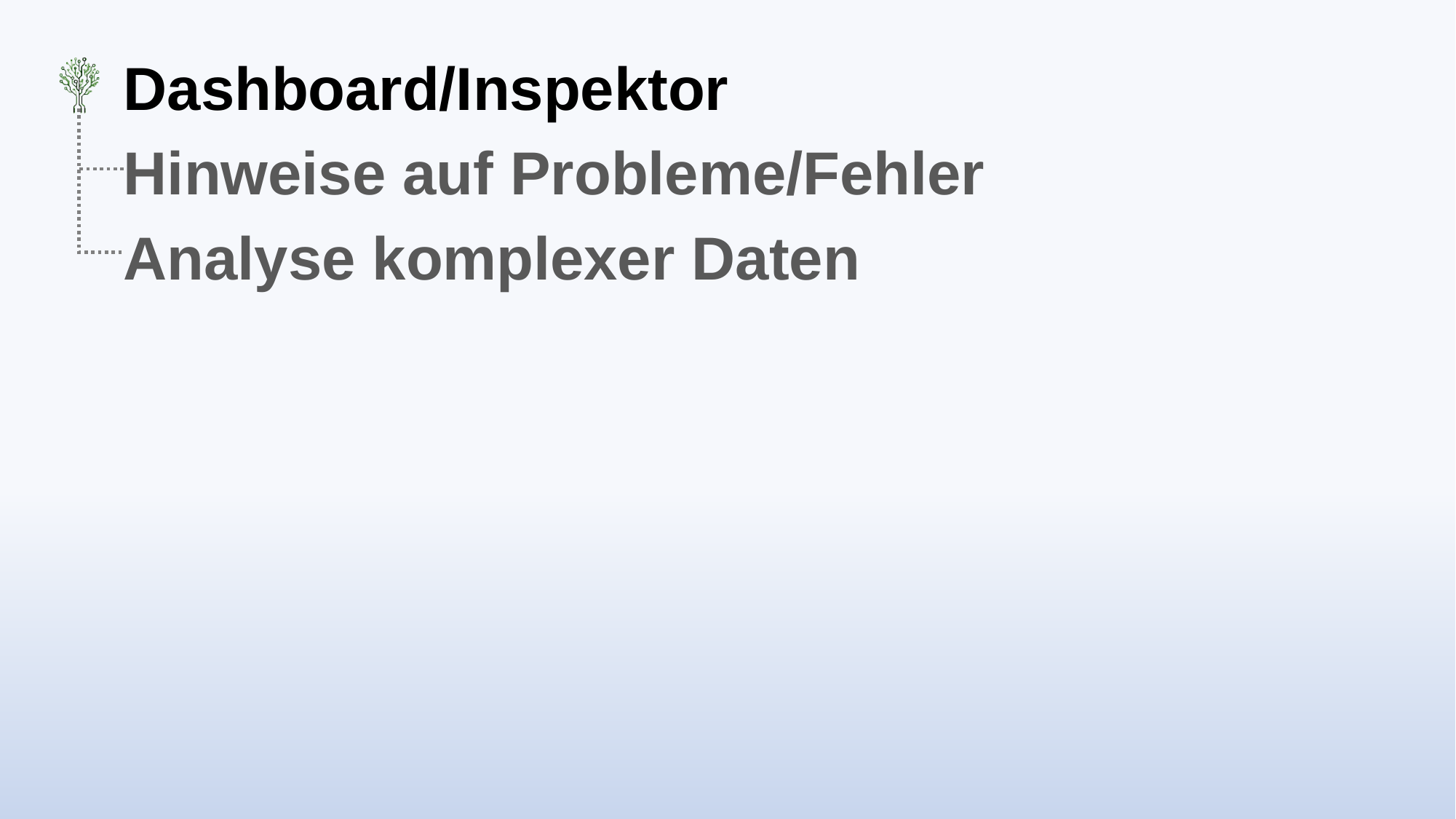

# Dashboard/Inspektor

Hinweise auf Probleme/Fehler
Analyse komplexer Daten